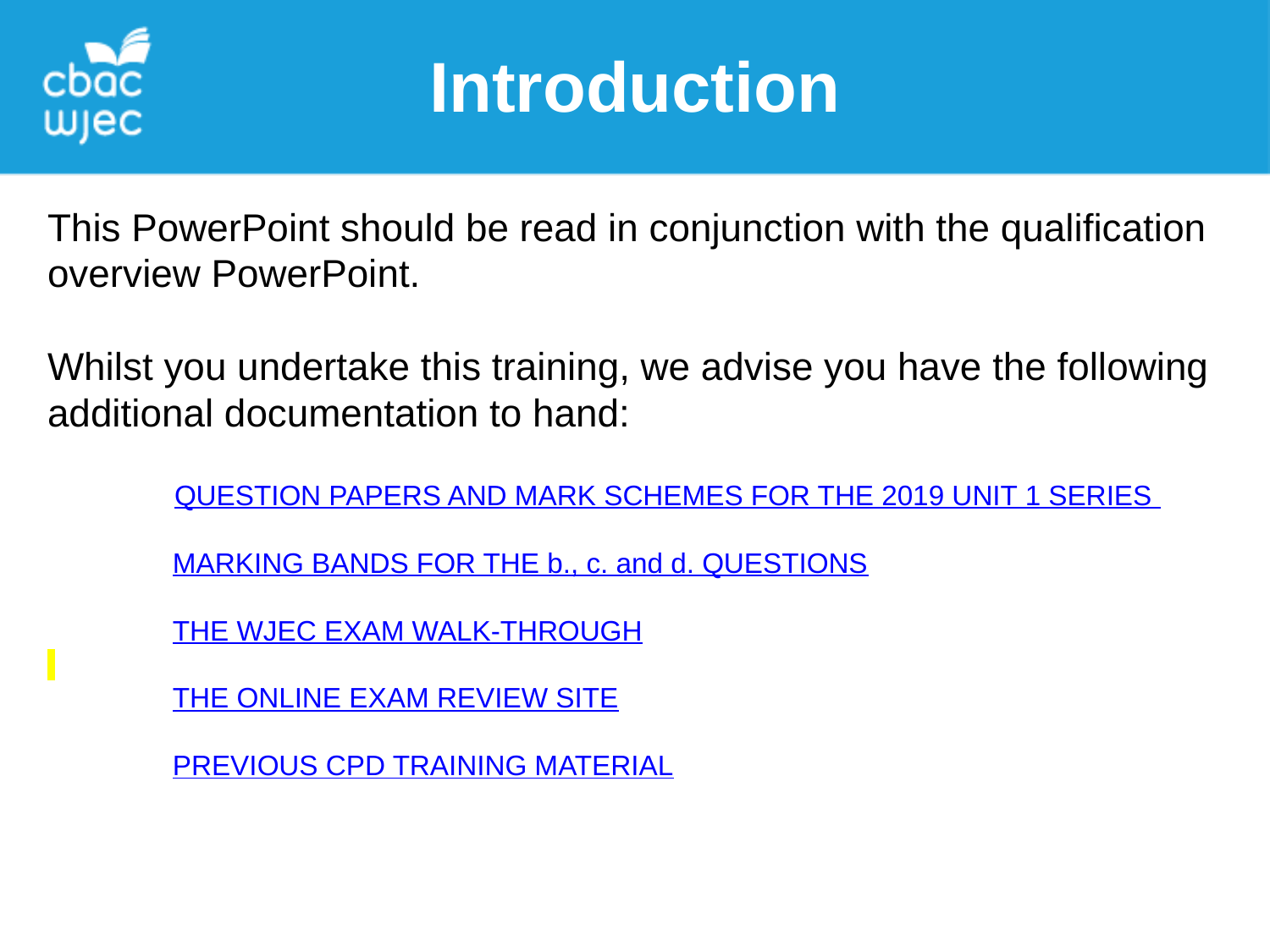

Introduction
This PowerPoint should be read in conjunction with the qualification overview PowerPoint.

Whilst you undertake this training, we advise you have the following additional documentation to hand:

	QUESTION PAPERS AND MARK SCHEMES FOR THE 2019 UNIT 1 SERIES

                MARKING BANDS FOR THE b., c. and d. QUESTIONS

                THE WJEC EXAM WALK-THROUGH

                THE ONLINE EXAM REVIEW SITE

                PREVIOUS CPD TRAINING MATERIAL